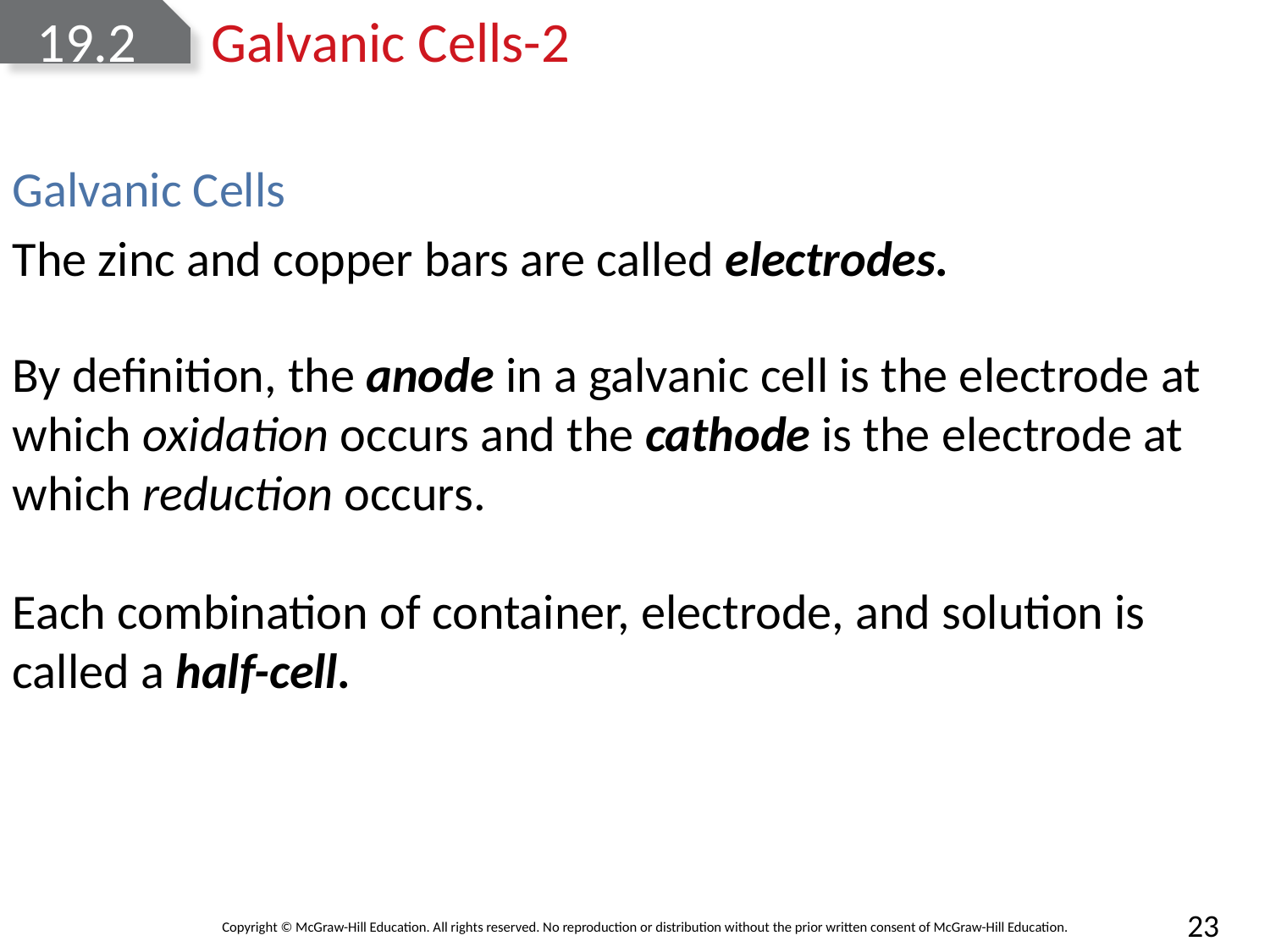

# 19.2	Galvanic Cells-2
Galvanic Cells
The zinc and copper bars are called electrodes.
By definition, the anode in a galvanic cell is the electrode at which oxidation occurs and the cathode is the electrode at which reduction occurs.
Each combination of container, electrode, and solution is called a half-cell.